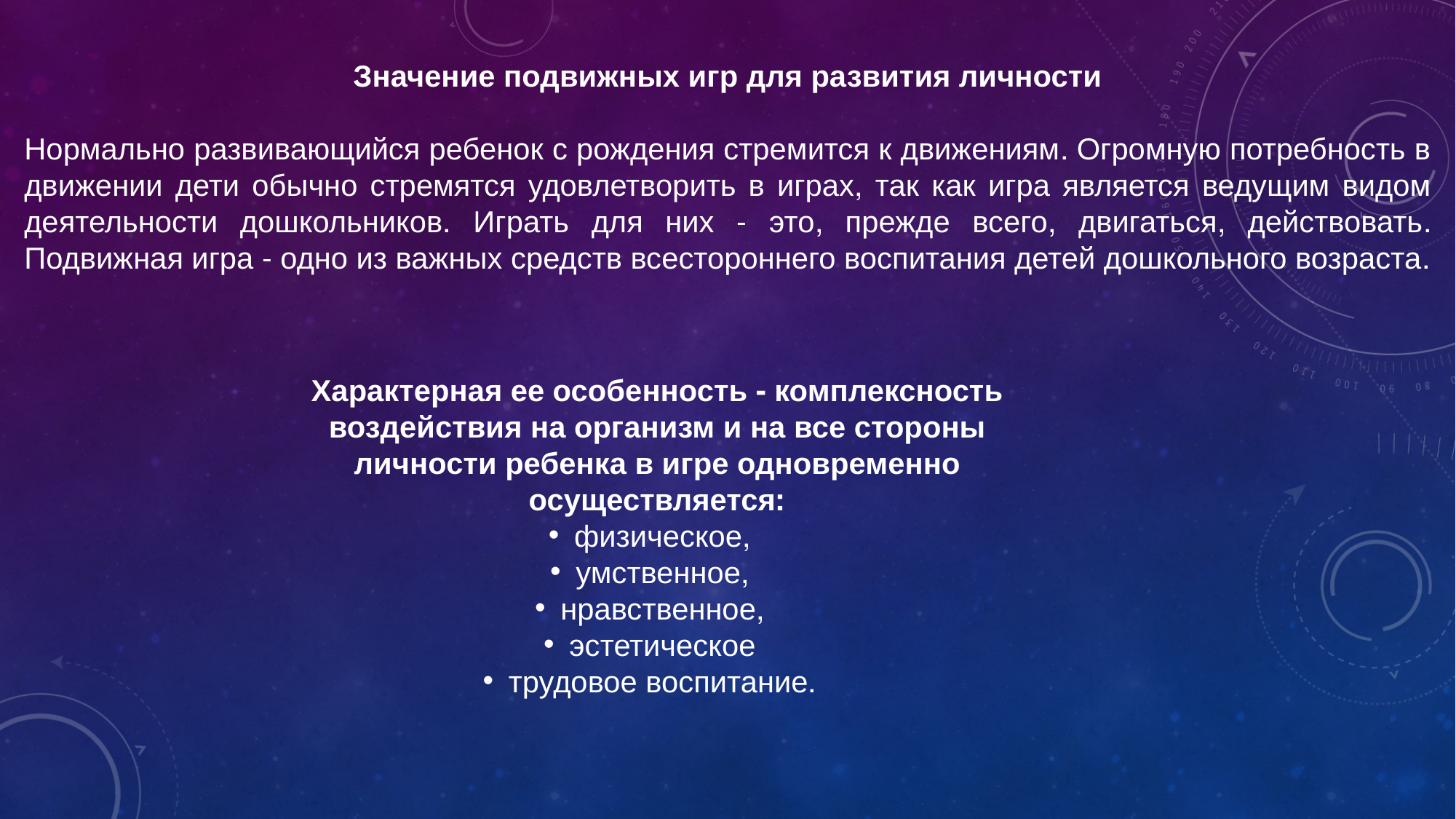

Значение подвижных игр для развития личности
Нормально развивающийся ребенок с рождения стремится к движениям. Огромную потребность в движении дети обычно стремятся удовлетворить в играх, так как игра является ведущим видом деятельности дошкольников. Играть для них - это, прежде всего, двигаться, действовать. Подвижная игра - одно из важных средств всестороннего воспитания детей дошкольного возраста.
Характерная ее особенность - комплексность воздействия на организм и на все стороны личности ребенка в игре одновременно осуществляется:
физическое,
умственное,
нравственное,
эстетическое
трудовое воспитание.